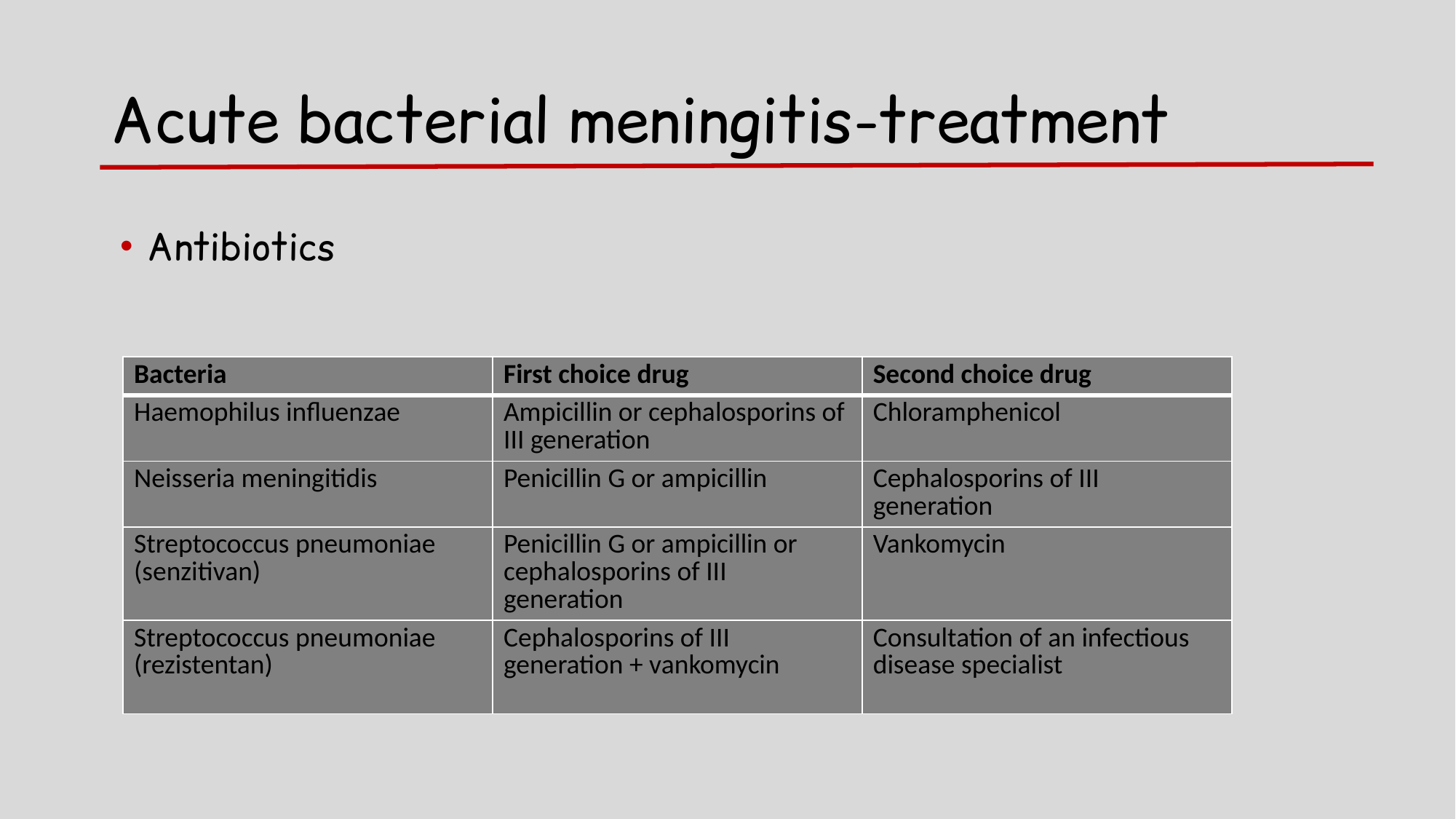

# Acute bacterial meningitis-treatment
Antibiotics

| Bacteria | First choice drug | Second choice drug |
| --- | --- | --- |
| Haemophilus influenzae | Ampicillin or cephalosporins of III generation | Chloramphenicol |
| Neisseria meningitidis | Penicillin G or ampicillin | Cephalosporins of III generation |
| Streptococcus pneumoniae (senzitivan) | Penicillin G or ampicillin or cephalosporins of III generation | Vankomycin |
| Streptococcus pneumoniae (rezistentan) | Cephalosporins of III generation + vankomycin | Consultation of an infectious disease specialist |